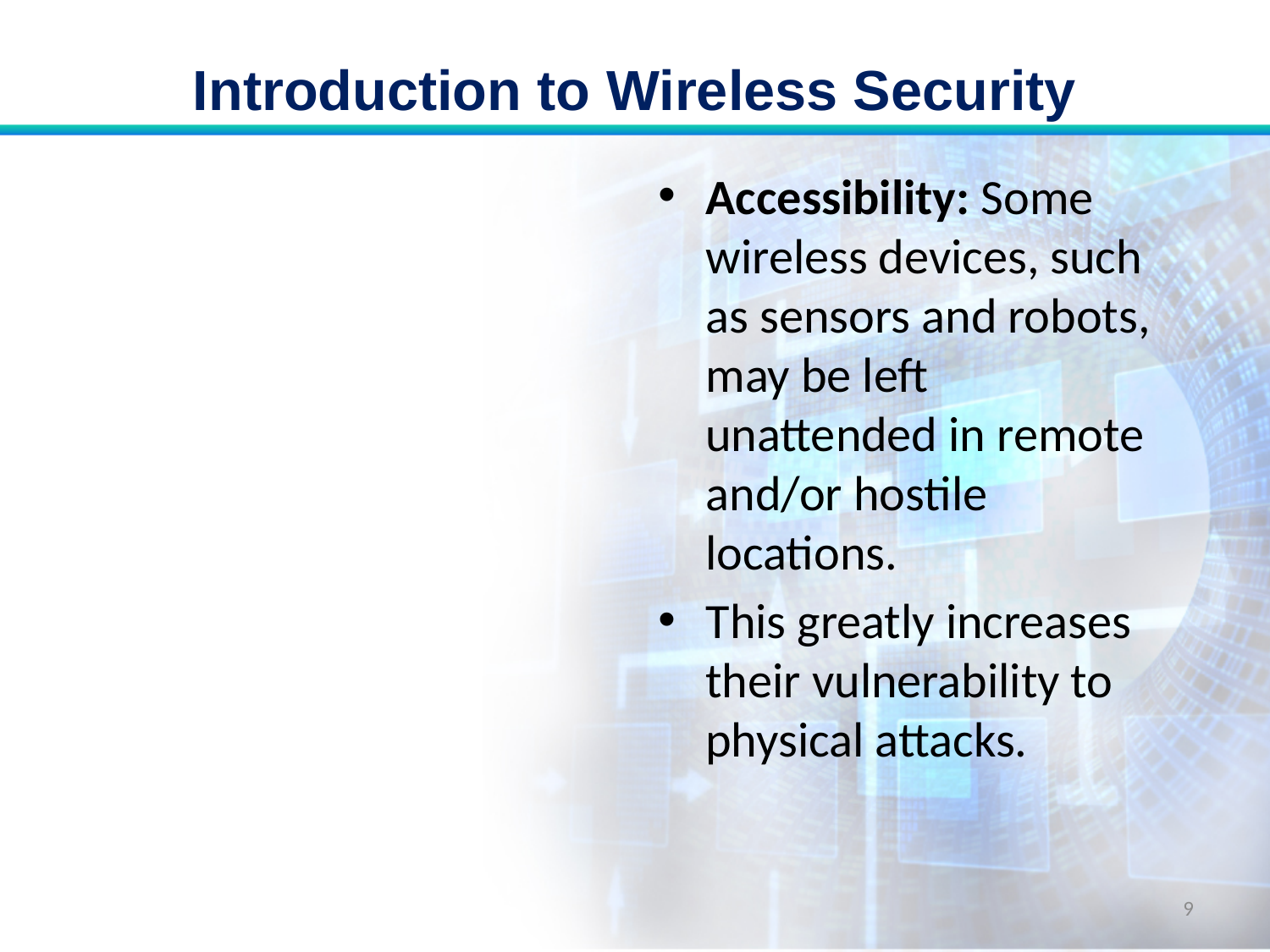

# Introduction to Wireless Security
Accessibility: Some wireless devices, such as sensors and robots, may be left unattended in remote and/or hostile locations.
This greatly increases their vulnerability to physical attacks.
9